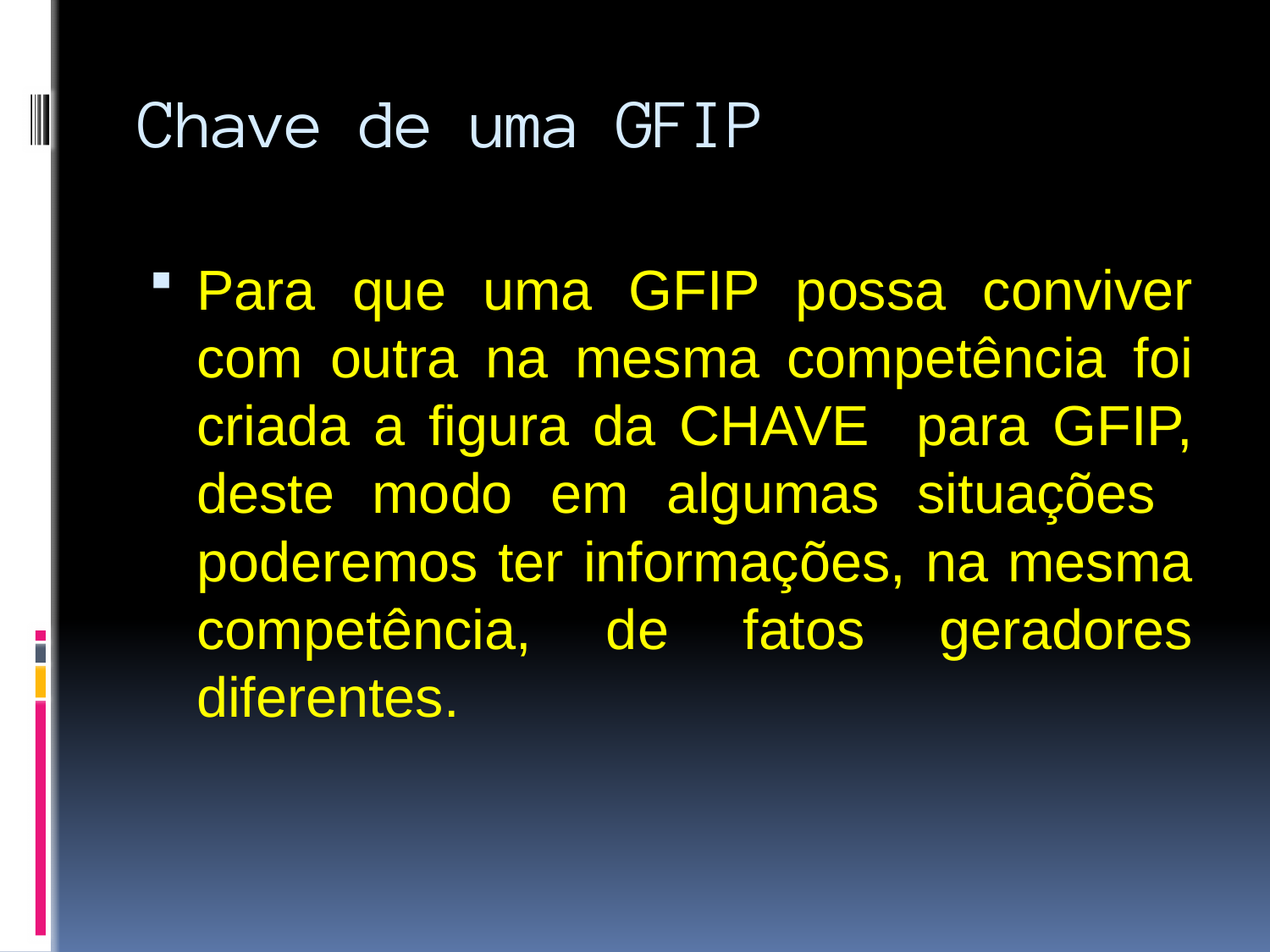

# Chave de uma GFIP
Para que uma GFIP possa conviver com outra na mesma competência foi criada a figura da CHAVE  para GFIP, deste modo em algumas situações  poderemos ter informações, na mesma competência, de fatos geradores diferentes.